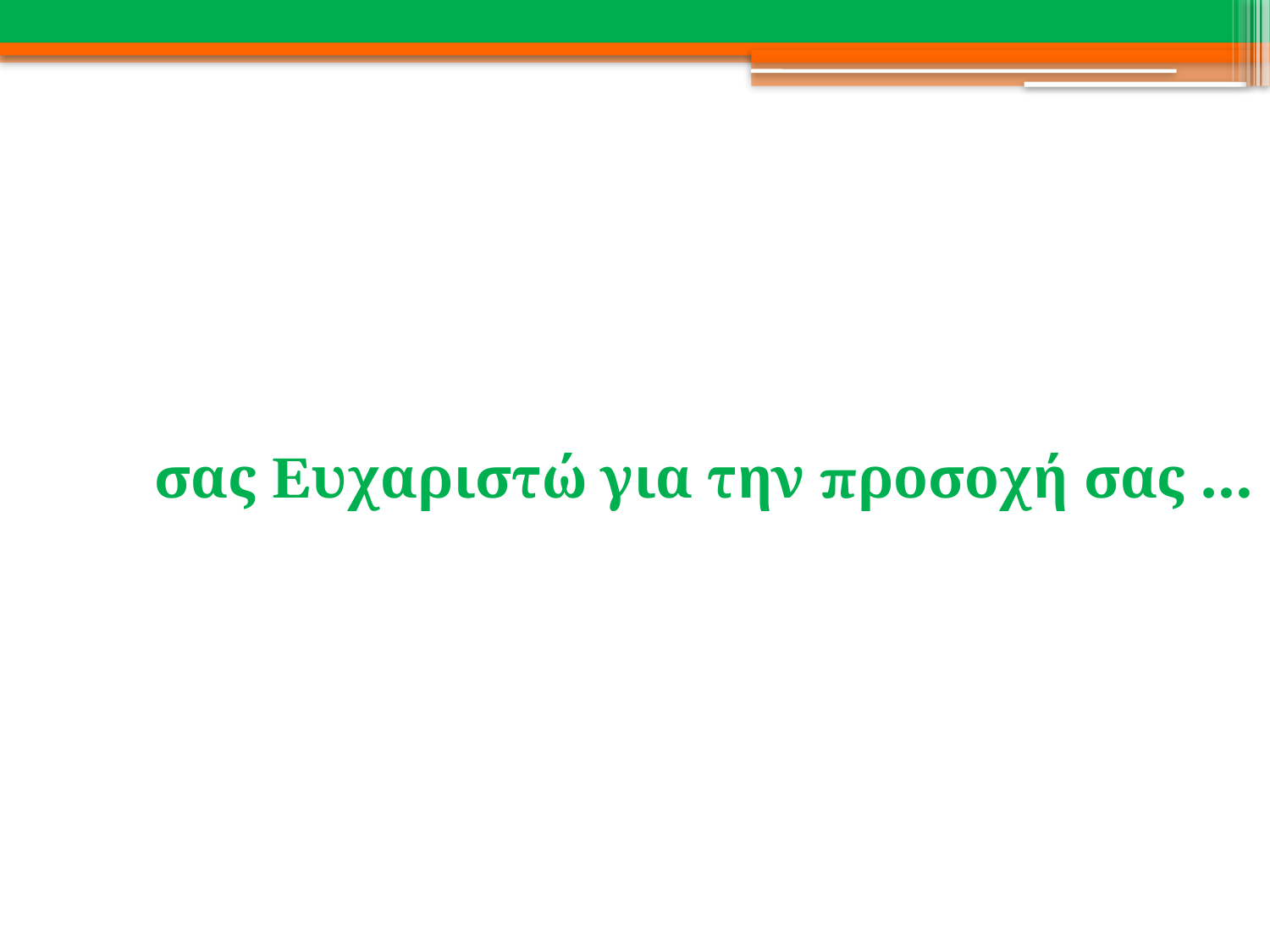

σας Ευχαριστώ για την προσοχή σας …